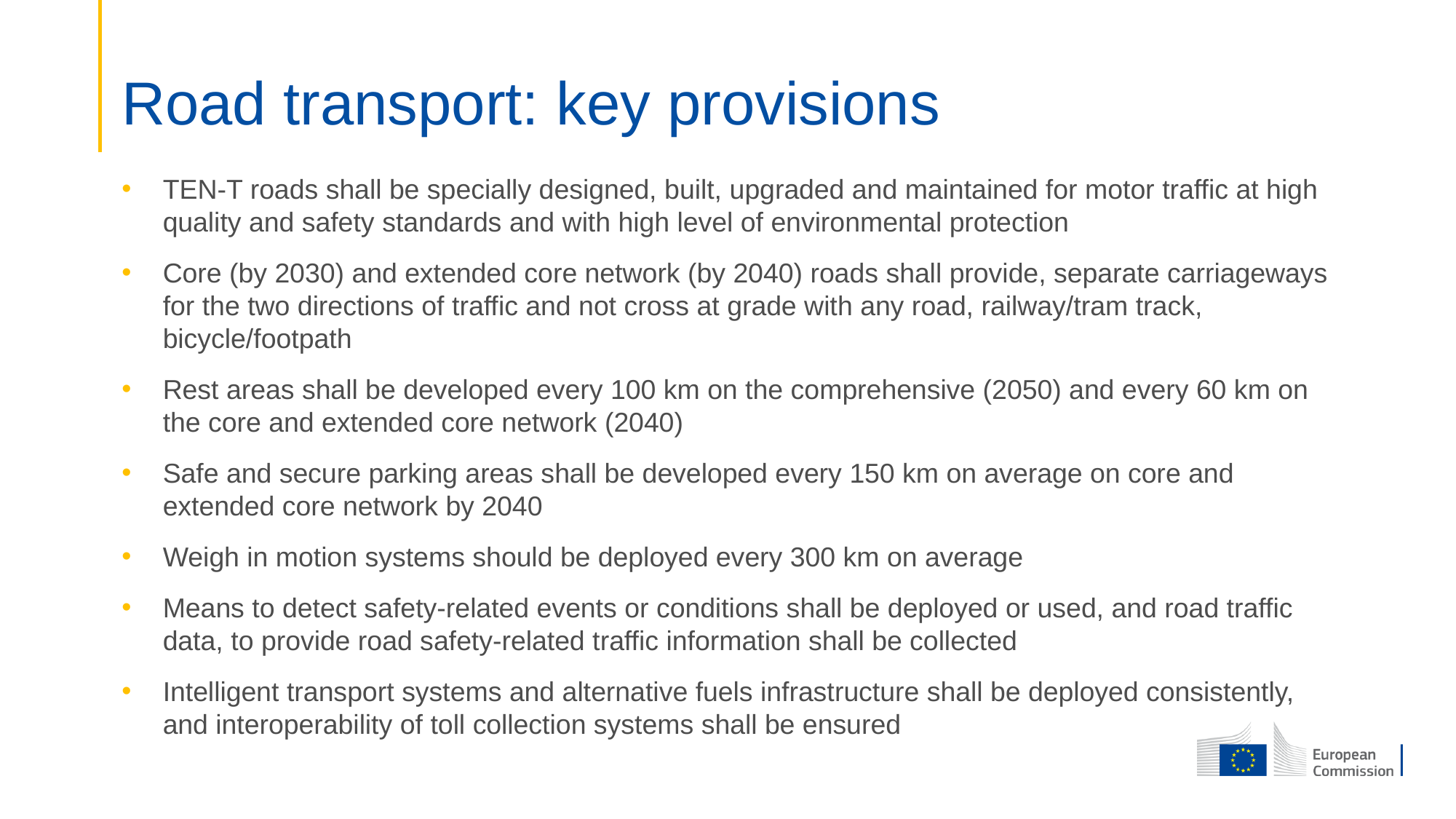

# Road transport: key provisions
TEN-T roads shall be specially designed, built, upgraded and maintained for motor traffic at high quality and safety standards and with high level of environmental protection
Core (by 2030) and extended core network (by 2040) roads shall provide, separate carriageways for the two directions of traffic and not cross at grade with any road, railway/tram track, bicycle/footpath
Rest areas shall be developed every 100 km on the comprehensive (2050) and every 60 km on the core and extended core network (2040)
Safe and secure parking areas shall be developed every 150 km on average on core and extended core network by 2040
Weigh in motion systems should be deployed every 300 km on average
Means to detect safety-related events or conditions shall be deployed or used, and road traffic data, to provide road safety-related traffic information shall be collected
Intelligent transport systems and alternative fuels infrastructure shall be deployed consistently, and interoperability of toll collection systems shall be ensured